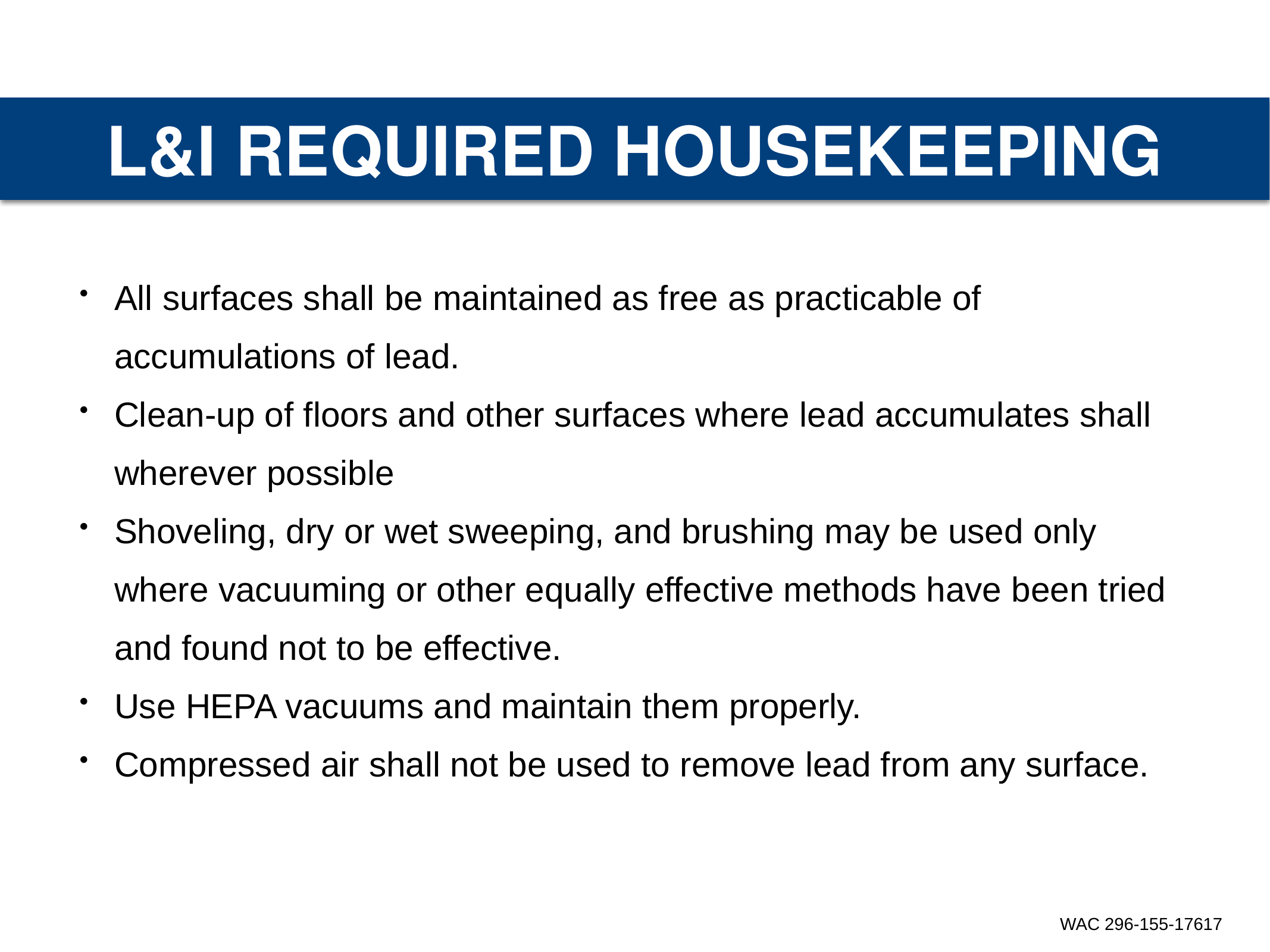

L&I REQUIRED HOUSEKEEPING
All surfaces shall be maintained as free as practicable of accumulations of lead.
Clean-up of floors and other surfaces where lead accumulates shall wherever possible
Shoveling, dry or wet sweeping, and brushing may be used only where vacuuming or other equally effective methods have been tried and found not to be effective.
Use HEPA vacuums and maintain them properly.
Compressed air shall not be used to remove lead from any surface.
WAC 296-155-17617